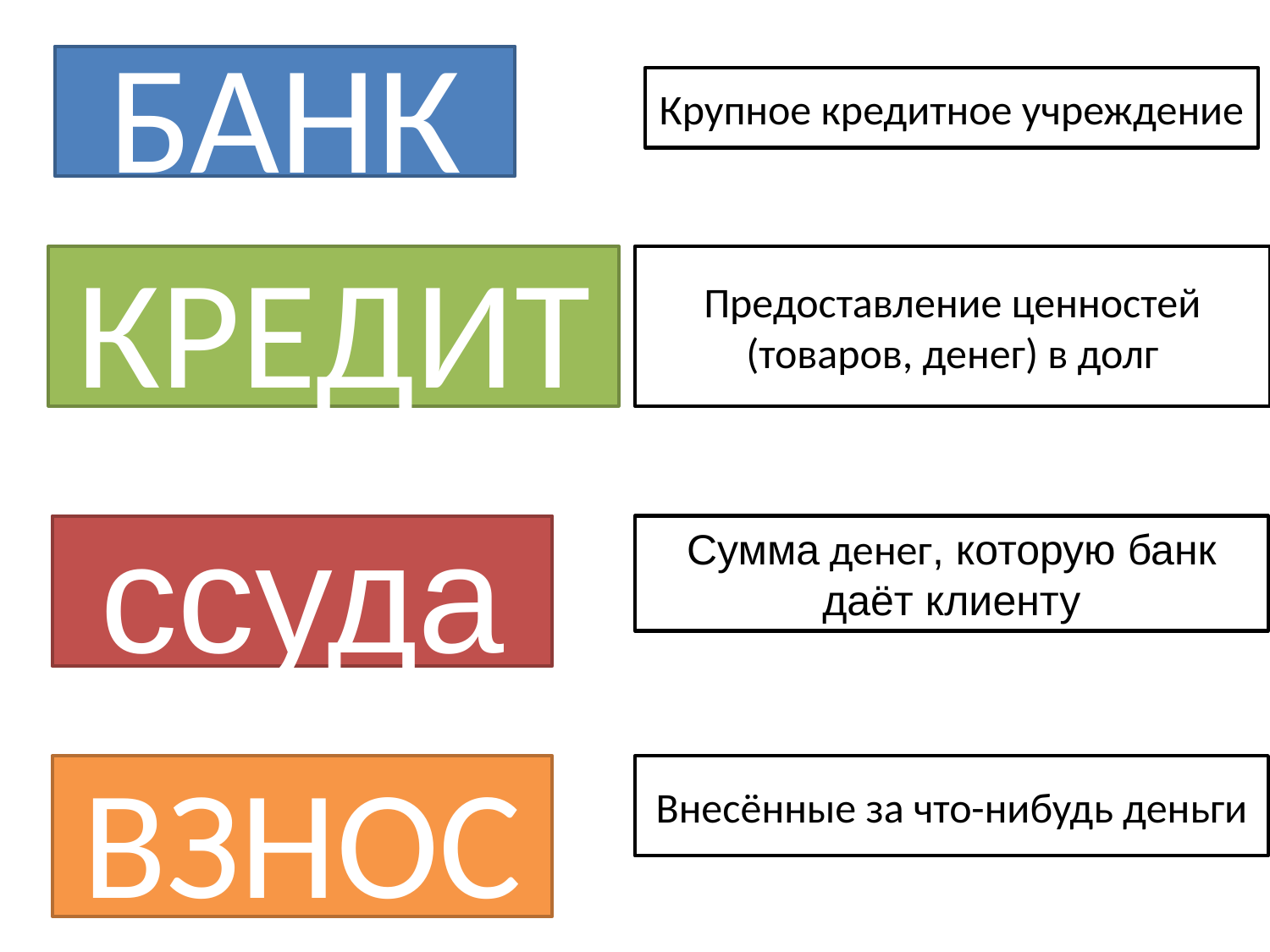

БАНК
Крупное кредитное учреждение
КРЕДИТ
Предоставление ценностей (товаров, денег) в долг
ссуда
Сумма денег, которую банк даёт клиенту
ВЗНОС
Внесённые за что-нибудь деньги